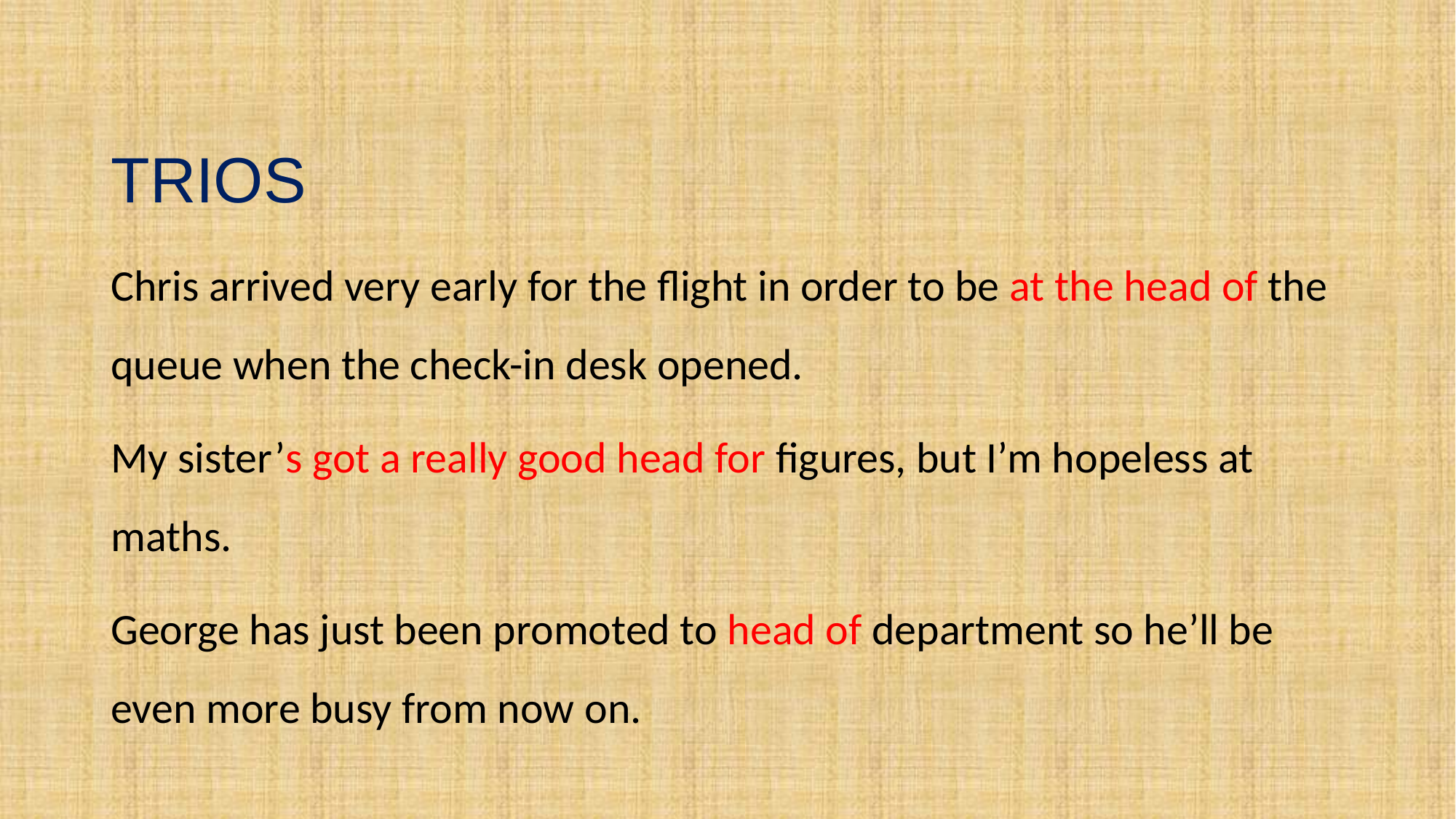

#
TRIOS
Chris arrived very early for the flight in order to be at the head of the queue when the check-in desk opened.
My sister’s got a really good head for figures, but I’m hopeless at maths.
George has just been promoted to head of department so he’ll be even more busy from now on.